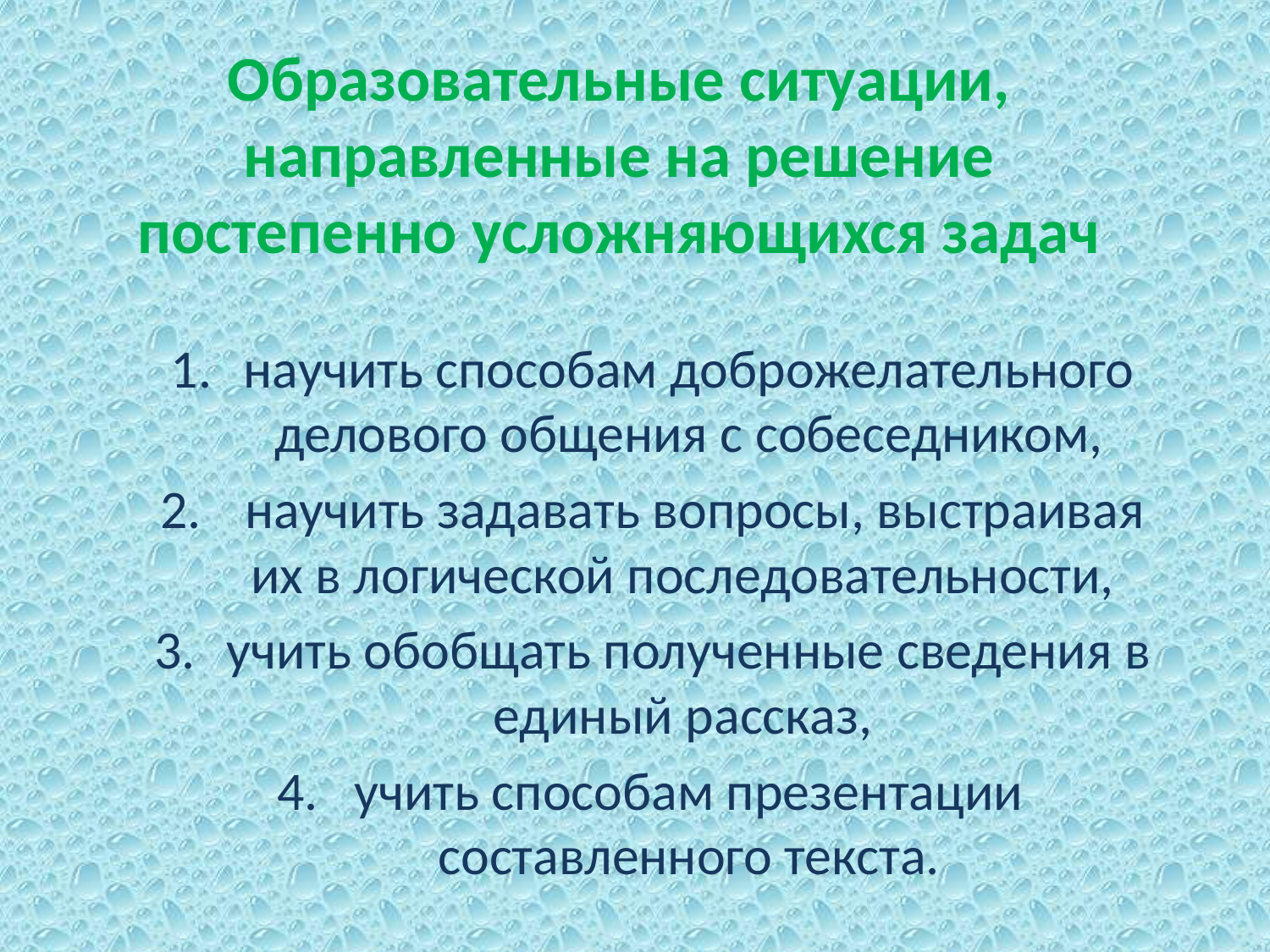

# Образовательные ситуации, направленные на решение постепенно усложняющихся задач
научить способам доброжелательного делового общения с собеседником,
 научить задавать вопросы, выстраивая их в логической последовательности,
учить обобщать полученные сведения в единый рассказ,
учить способам презентации составленного текста.